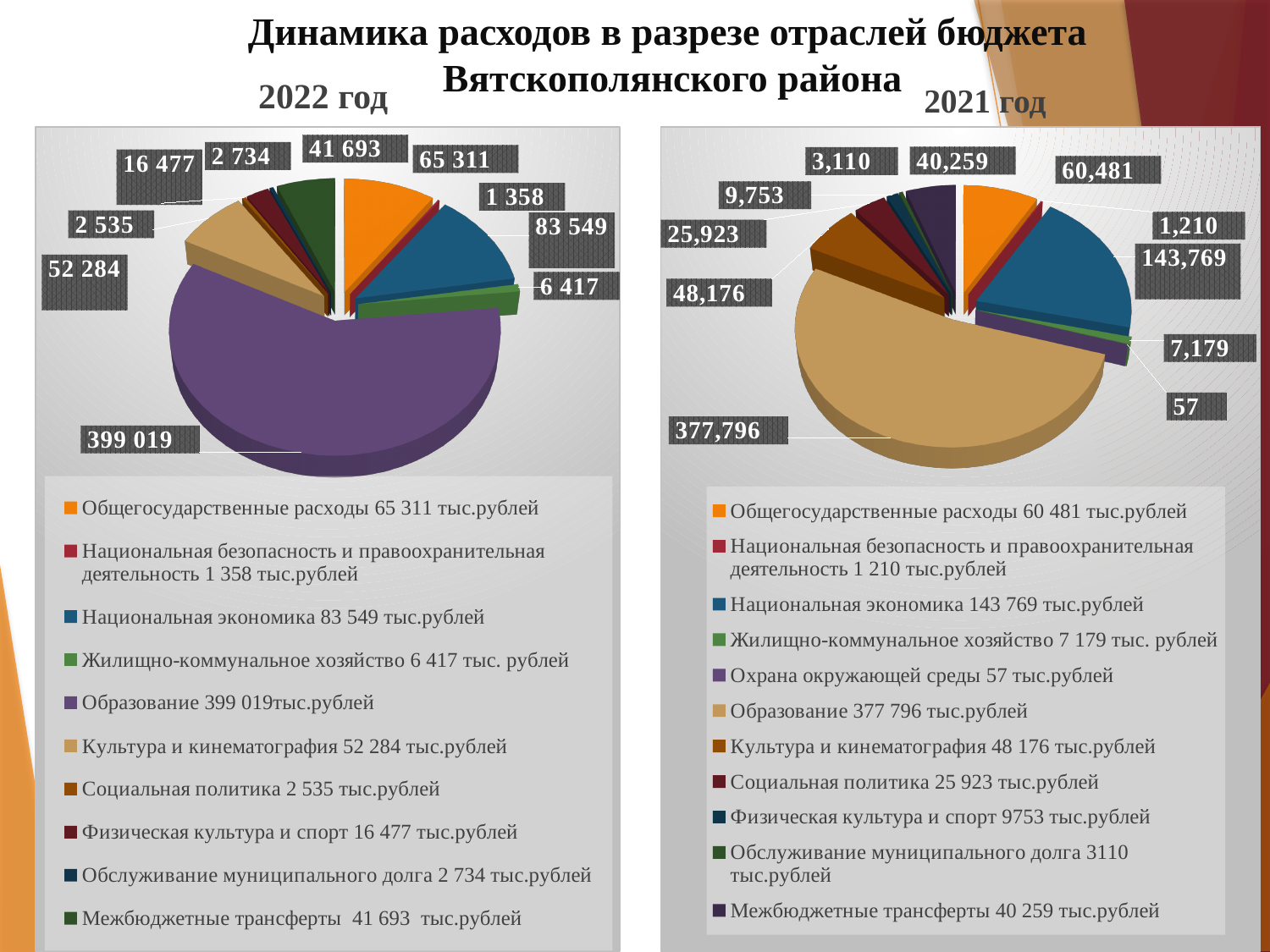

# Динамика расходов в разрезе отраслей бюджета Вятскополянского района
2021 год
2022 год

[unsupported chart]

[unsupported chart]